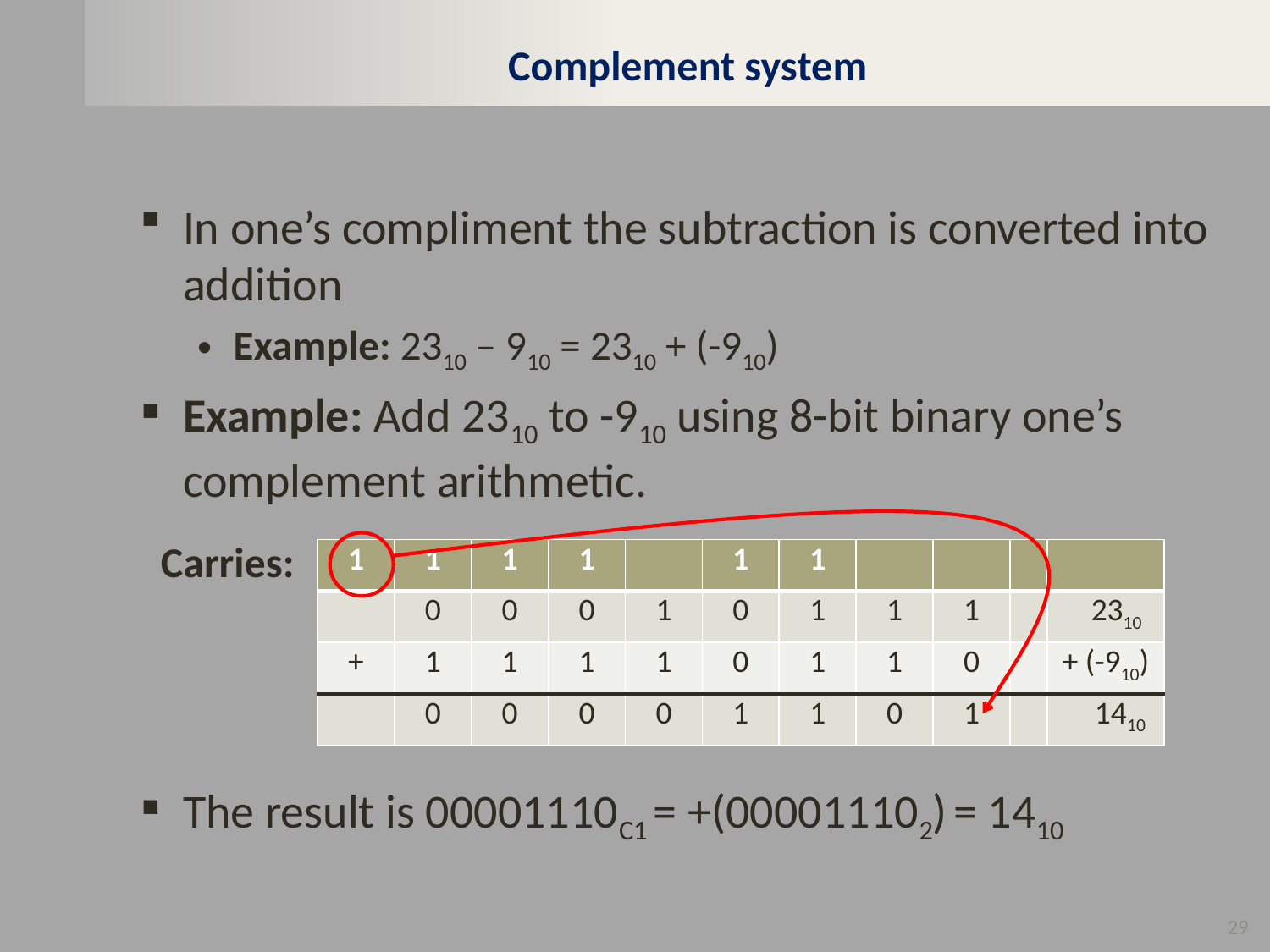

# Complement system
In one’s compliment the subtraction is converted into addition
Example: 2310 – 910 = 2310 + (-910)
Example: Add 2310 to -910 using 8-bit binary one’s complement arithmetic.

The result is 00001110C1 = +(000011102) = 1410

Carries:

| 1 | 1 | 1 | 1 |  | 1 | 1 |  |  |  |  |
| --- | --- | --- | --- | --- | --- | --- | --- | --- | --- | --- |
|  | 0 | 0 | 0 | 1 | 0 | 1 | 1 | 1 |  | 2310 |
| + | 1 | 1 | 1 | 1 | 0 | 1 | 1 | 0 |  | + (-910) |
|  | 0 | 0 | 0 | 0 | 1 | 1 | 0 | 1 |  | 1410 |